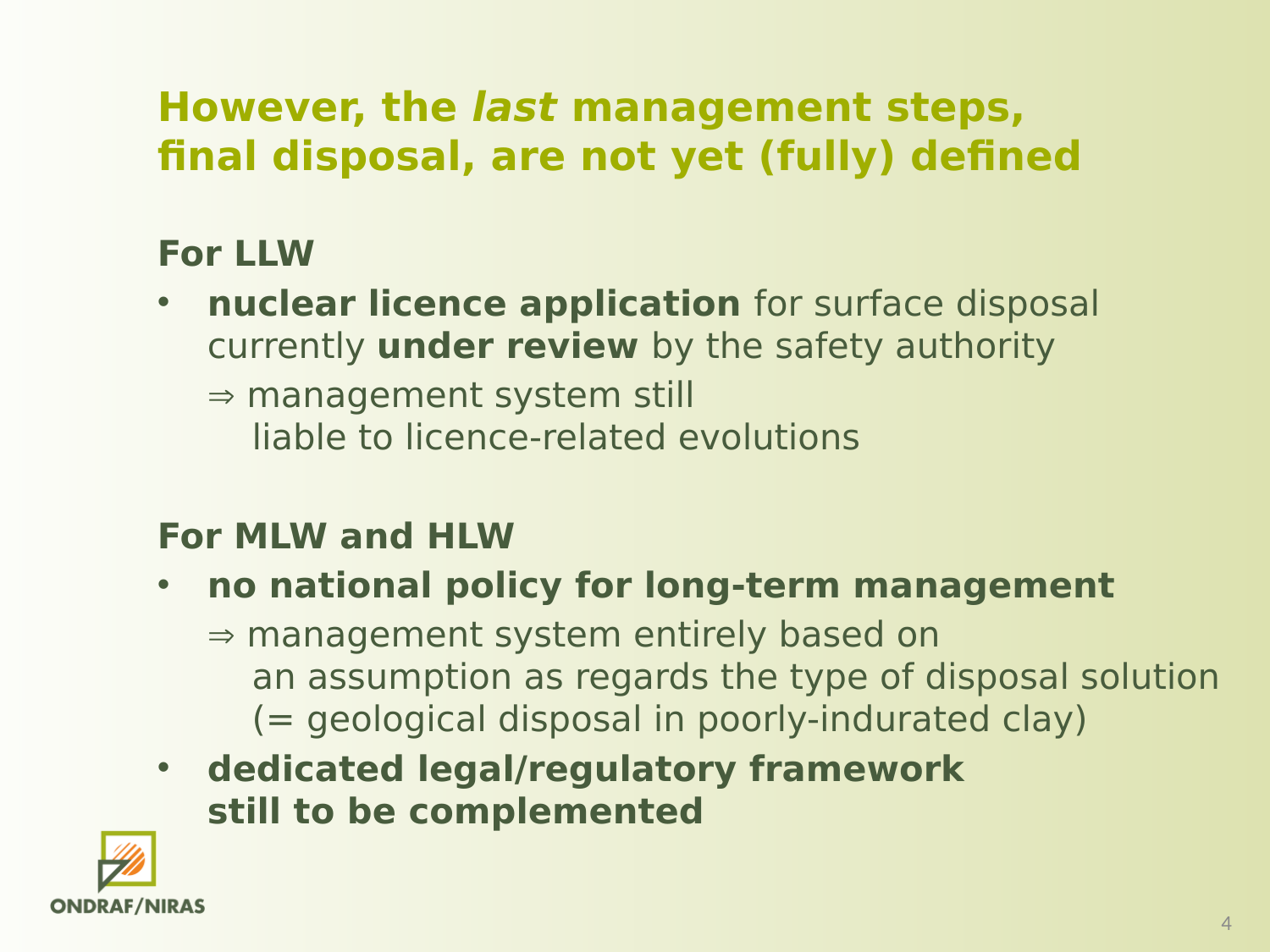

However, the last management steps,
final disposal, are not yet (fully) defined
For LLW
nuclear licence application for surface disposal currently under review by the safety authority
⇒ management system still
    liable to licence-related evolutions

For MLW and HLW
no national policy for long-term management
⇒ management system entirely based on
    an assumption as regards the type of disposal solution
    (= geological disposal in poorly-indurated clay)
dedicated legal/regulatory framework
still to be complemented